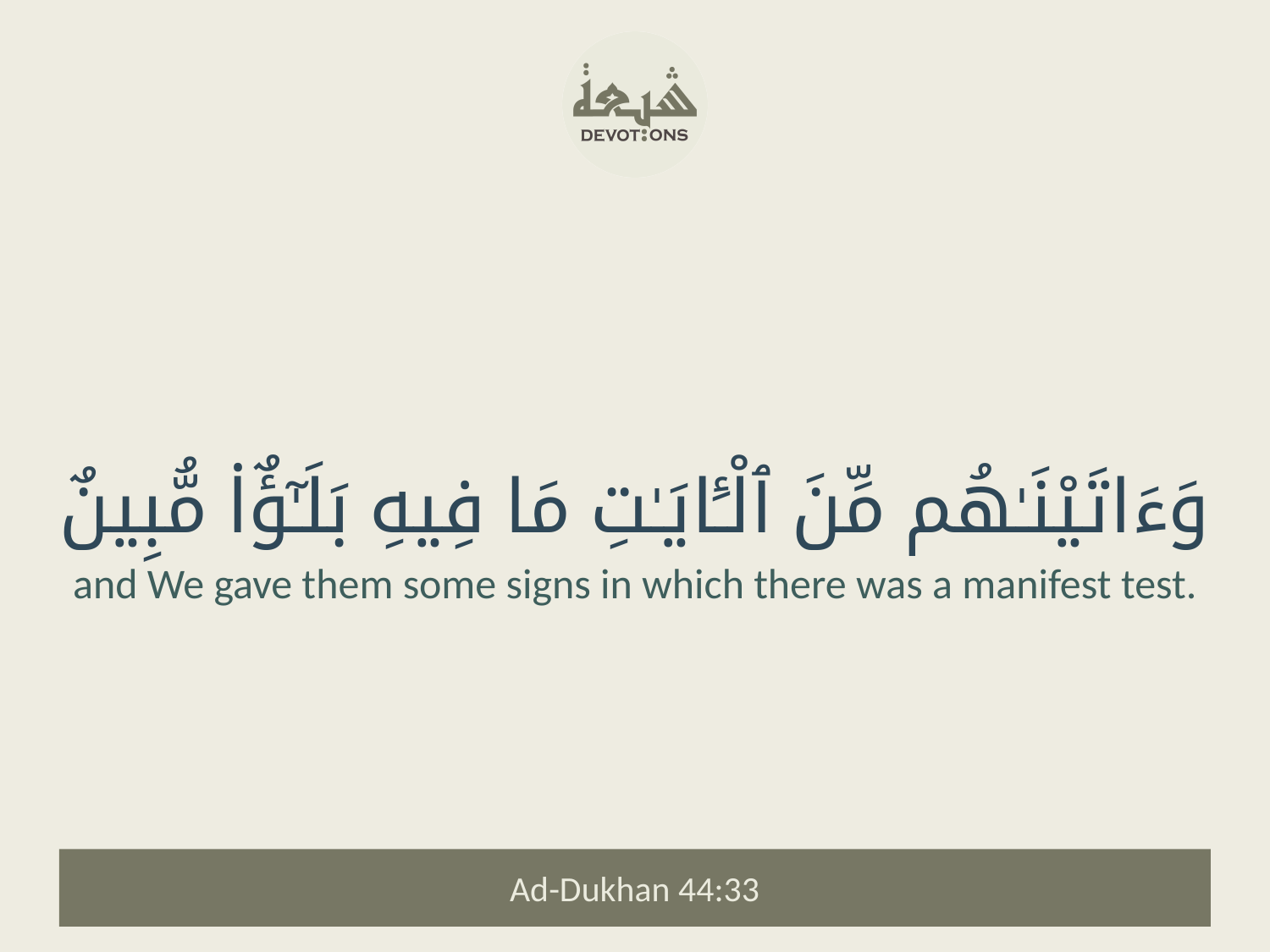

وَءَاتَيْنَـٰهُم مِّنَ ٱلْـَٔايَـٰتِ مَا فِيهِ بَلَـٰٓؤٌا۟ مُّبِينٌ
and We gave them some signs in which there was a manifest test.
Ad-Dukhan 44:33